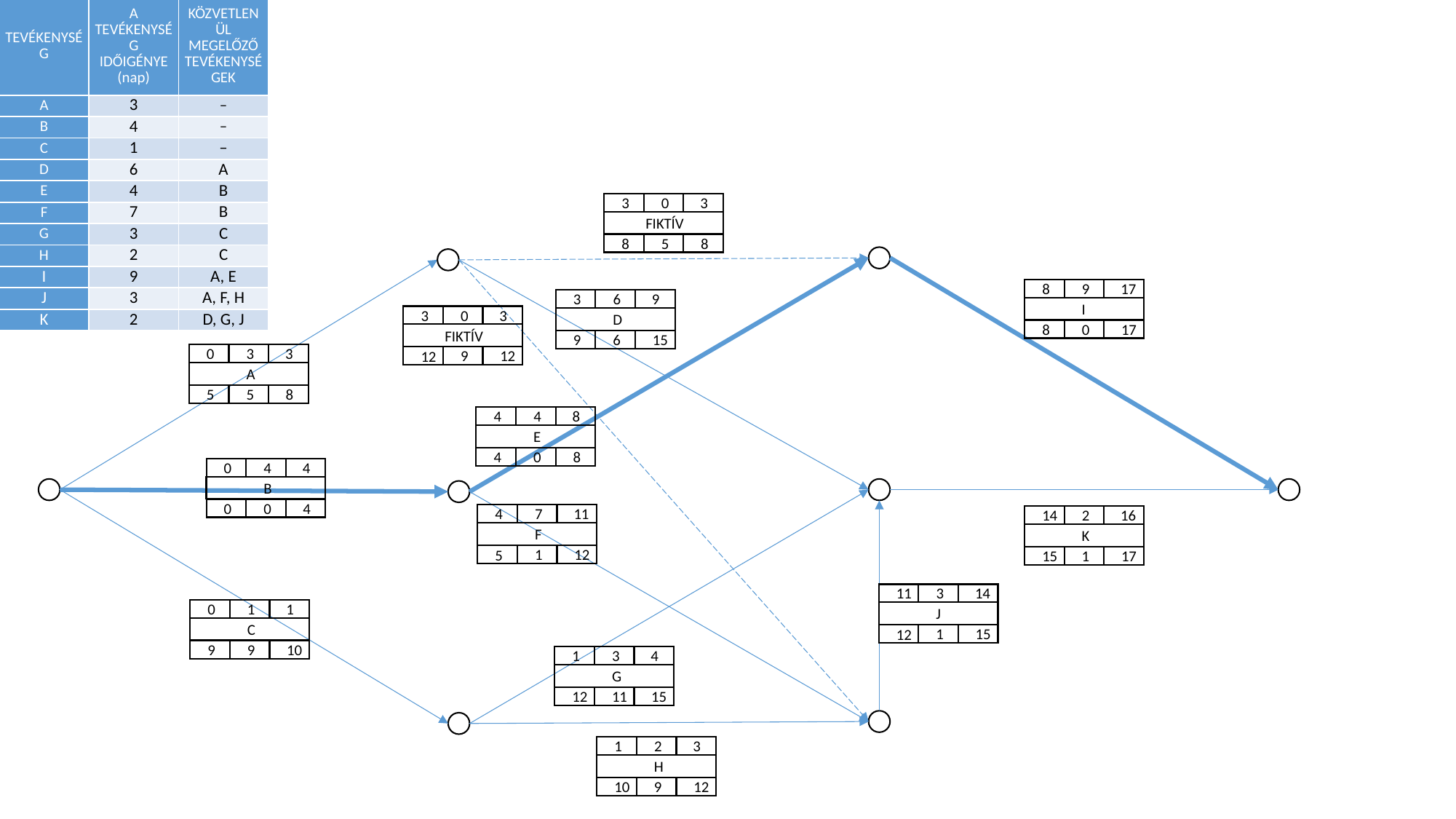

| TEVÉKENYSÉG | A TEVÉKENYSÉG IDŐIGÉNYE (nap) | KÖZVETLENÜL MEGELŐZŐ TEVÉKENYSÉGEK |
| --- | --- | --- |
| A | 3 | – |
| B | 4 | – |
| C | 1 | – |
| D | 6 | A |
| E | 4 | B |
| F | 7 | B |
| G | 3 | C |
| H | 2 | C |
| I | 9 | A, E |
| J | 3 | A, F, H |
| K | 2 | D, G, J |
3
0
3

FIKTÍV
5
8
8

8
9
17

I
0
17
8
3
6
9

D
6
15
9
3
0
3

FIKTÍV
9
12
12
0
3
3

A
5
8
5
4
4
8

E
0
8
4
0
4
4

B
0
4
0

4
7
11

F
1
12
5
14
2
16

K
1
17
15
11
3
14

J
1
15
12
0
1
1

C
9
10
9
1
3
4

G
11
15
12

1
2
3

H
9
12
10